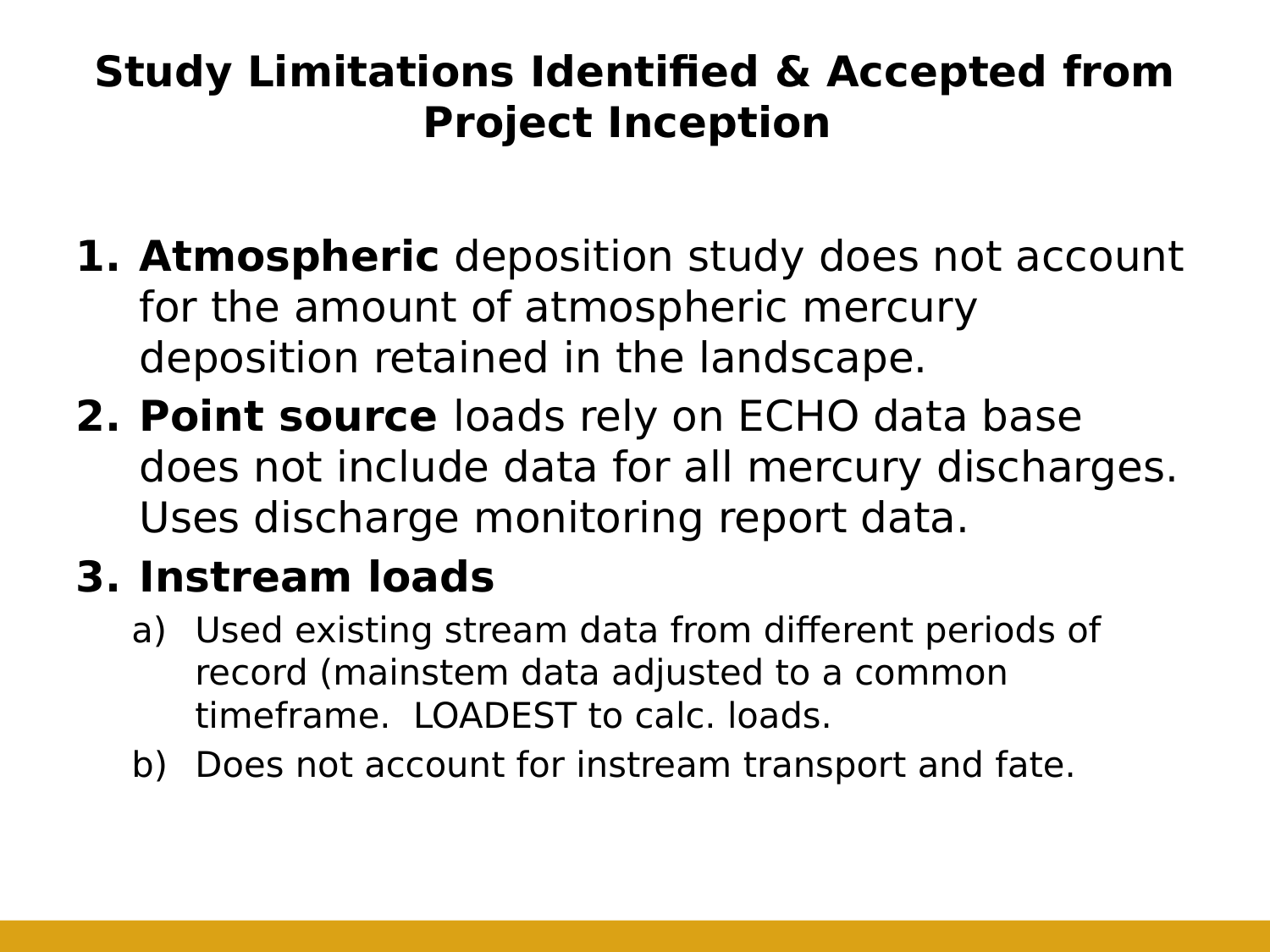

# Study Limitations Identified & Accepted from Project Inception
Atmospheric deposition study does not account for the amount of atmospheric mercury deposition retained in the landscape.
Point source loads rely on ECHO data base does not include data for all mercury discharges. Uses discharge monitoring report data.
Instream loads
Used existing stream data from different periods of record (mainstem data adjusted to a common timeframe.  LOADEST to calc. loads.
Does not account for instream transport and fate.